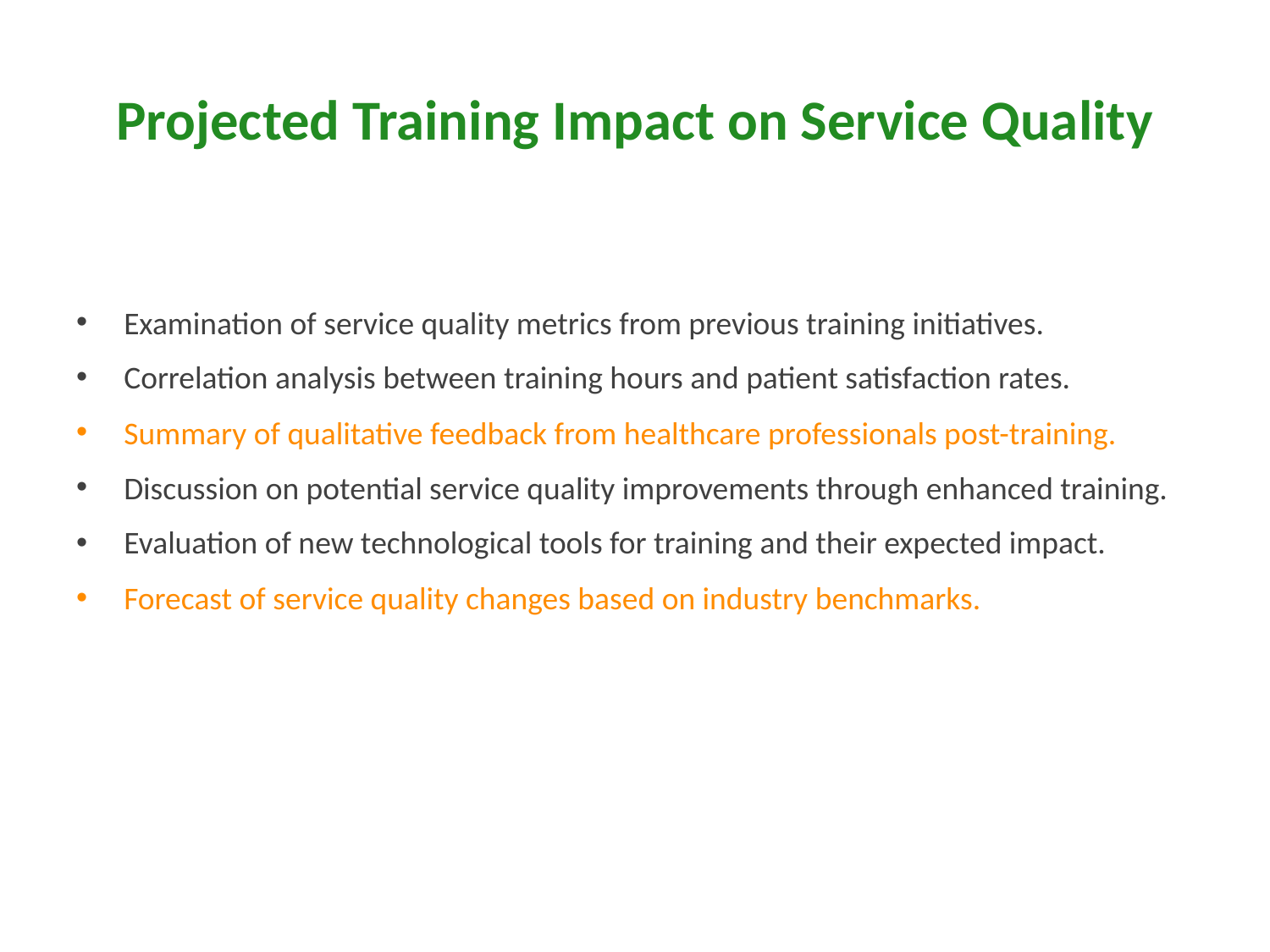

# Projected Training Impact on Service Quality

Examination of service quality metrics from previous training initiatives.
Correlation analysis between training hours and patient satisfaction rates.
Summary of qualitative feedback from healthcare professionals post-training.
Discussion on potential service quality improvements through enhanced training.
Evaluation of new technological tools for training and their expected impact.
Forecast of service quality changes based on industry benchmarks.